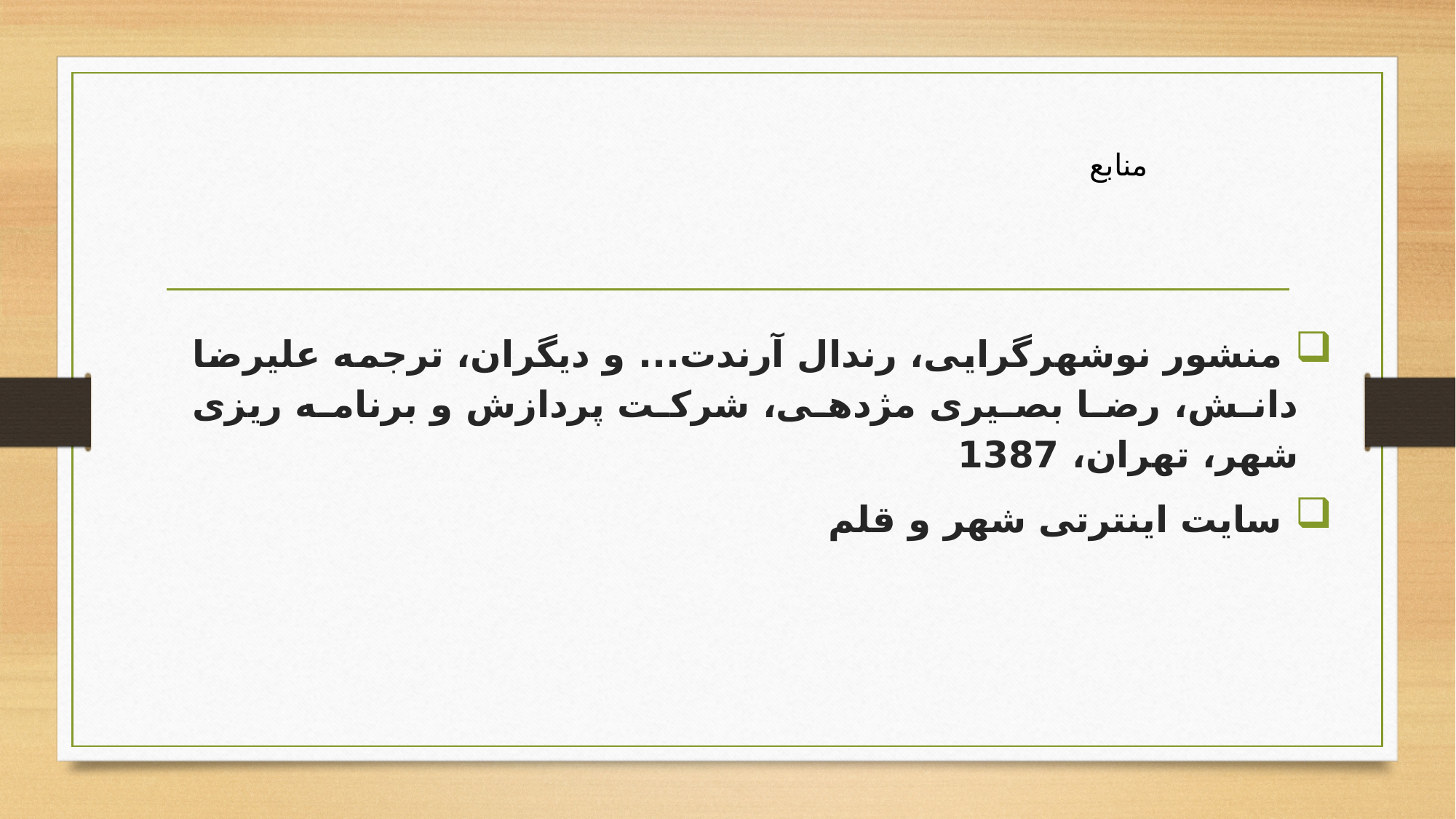

# منابع
 منشور نوشهرگرایی، رندال آرندت... و دیگران، ترجمه علیرضا دانش، رضا بصیری مژدهی، شرکت پردازش و برنامه ریزی شهر، تهران، 1387
 سایت اینترتی شهر و قلم